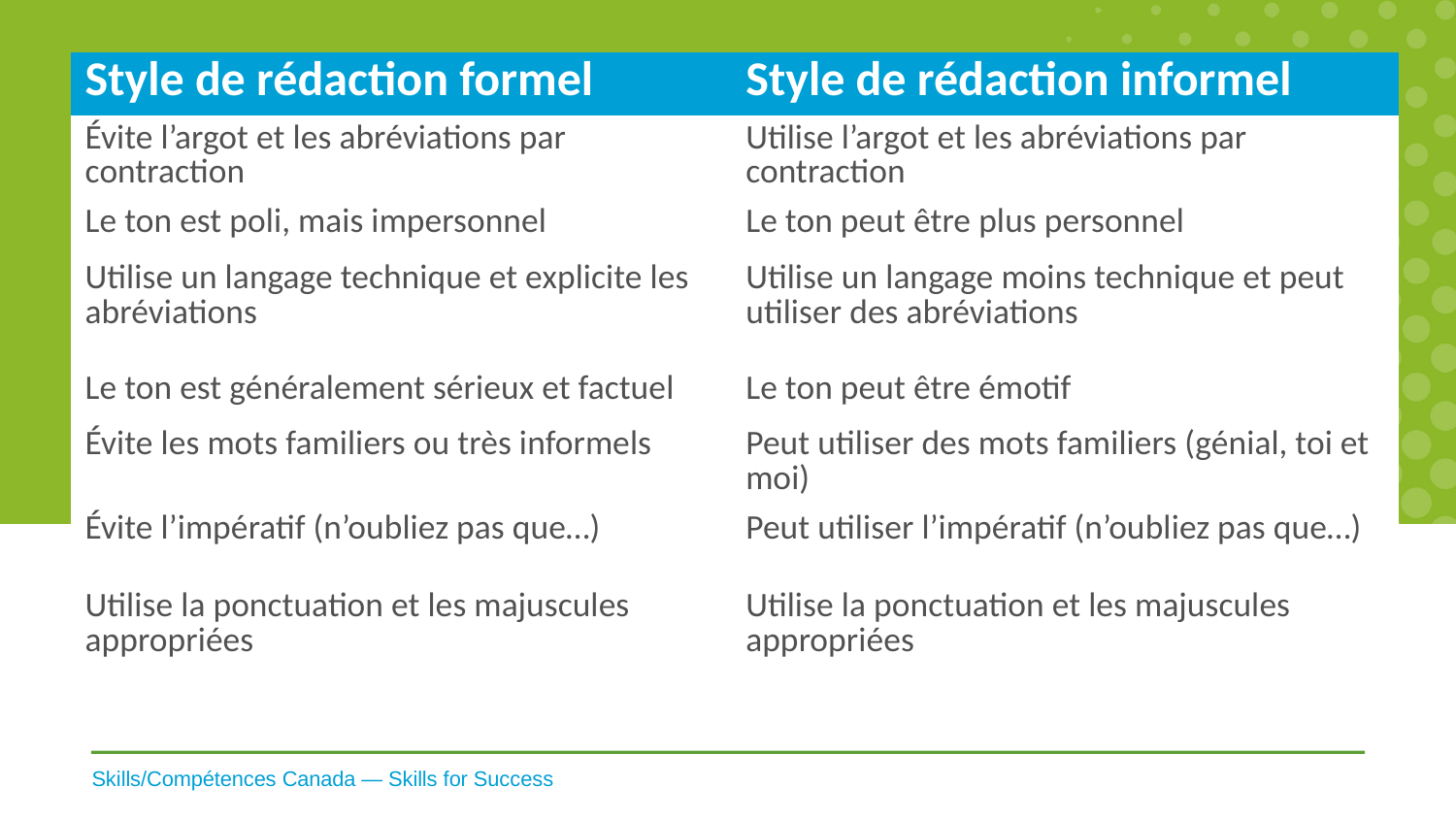

| Style de rédaction formel | Style de rédaction informel |
| --- | --- |
| Évite l’argot et les abréviations par contraction | Utilise l’argot et les abréviations par contraction |
| Le ton est poli, mais impersonnel | Le ton peut être plus personnel |
| Utilise un langage technique et explicite les abréviations | Utilise un langage moins technique et peut utiliser des abréviations |
| Le ton est généralement sérieux et factuel | Le ton peut être émotif |
| Évite les mots familiers ou très informels | Peut utiliser des mots familiers (génial, toi et moi) |
| Évite l’impératif (n’oubliez pas que…) | Peut utiliser l’impératif (n’oubliez pas que…) |
| Utilise la ponctuation et les majuscules appropriées | Utilise la ponctuation et les majuscules appropriées |